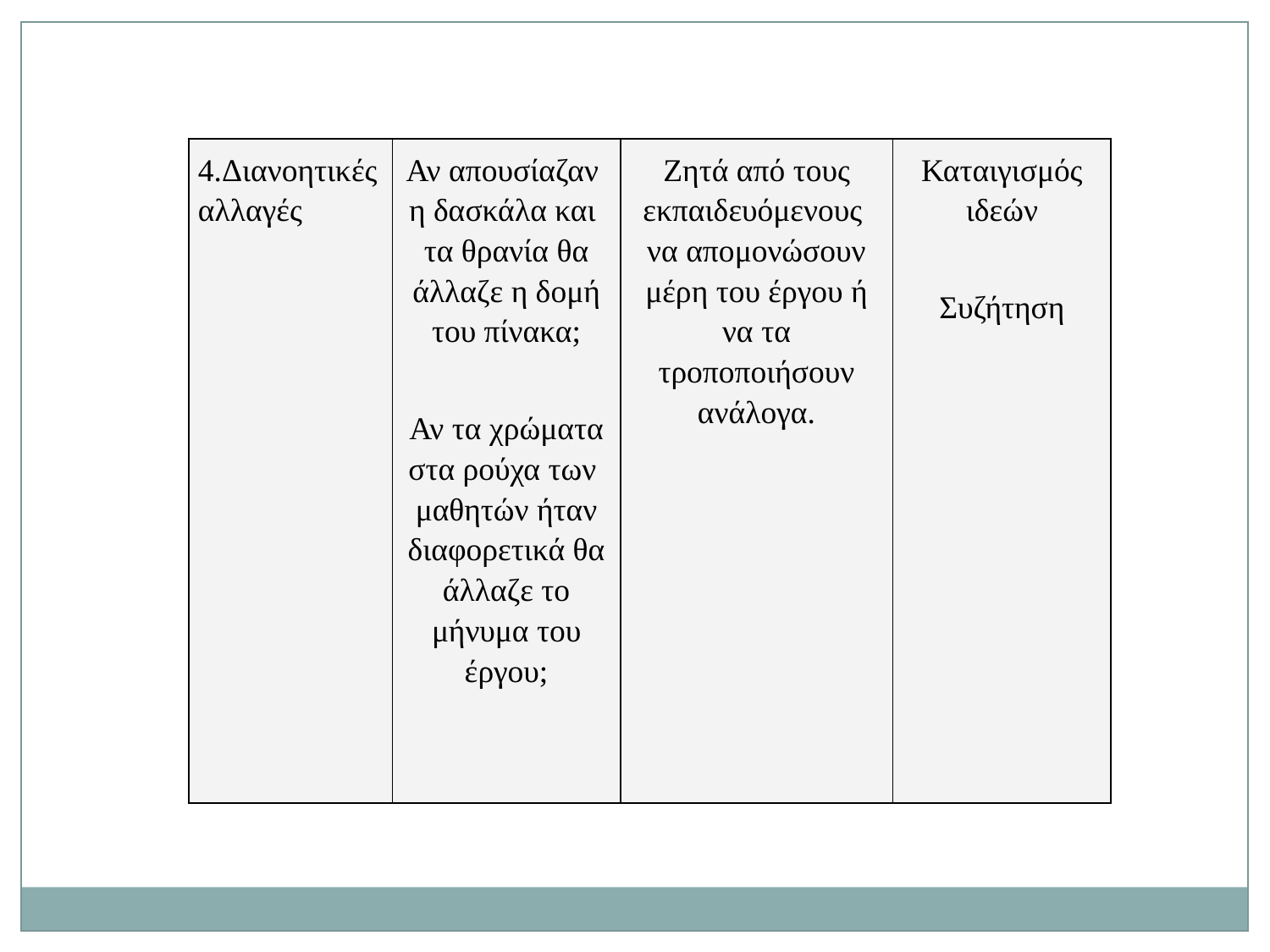

| 4.Διανοητικές αλλαγές | Αν απουσίαζαν η δασκάλα και τα θρανία θα άλλαζε η δομή του πίνακα; Αν τα χρώματα στα ρούχα των μαθητών ήταν διαφορετικά θα άλλαζε το μήνυμα του έργου; | Ζητά από τους εκπαιδευόμενους να απομονώσουν μέρη του έργου ή να τα τροποποιήσουν ανάλογα. | Καταιγισμός ιδεών Συζήτηση |
| --- | --- | --- | --- |